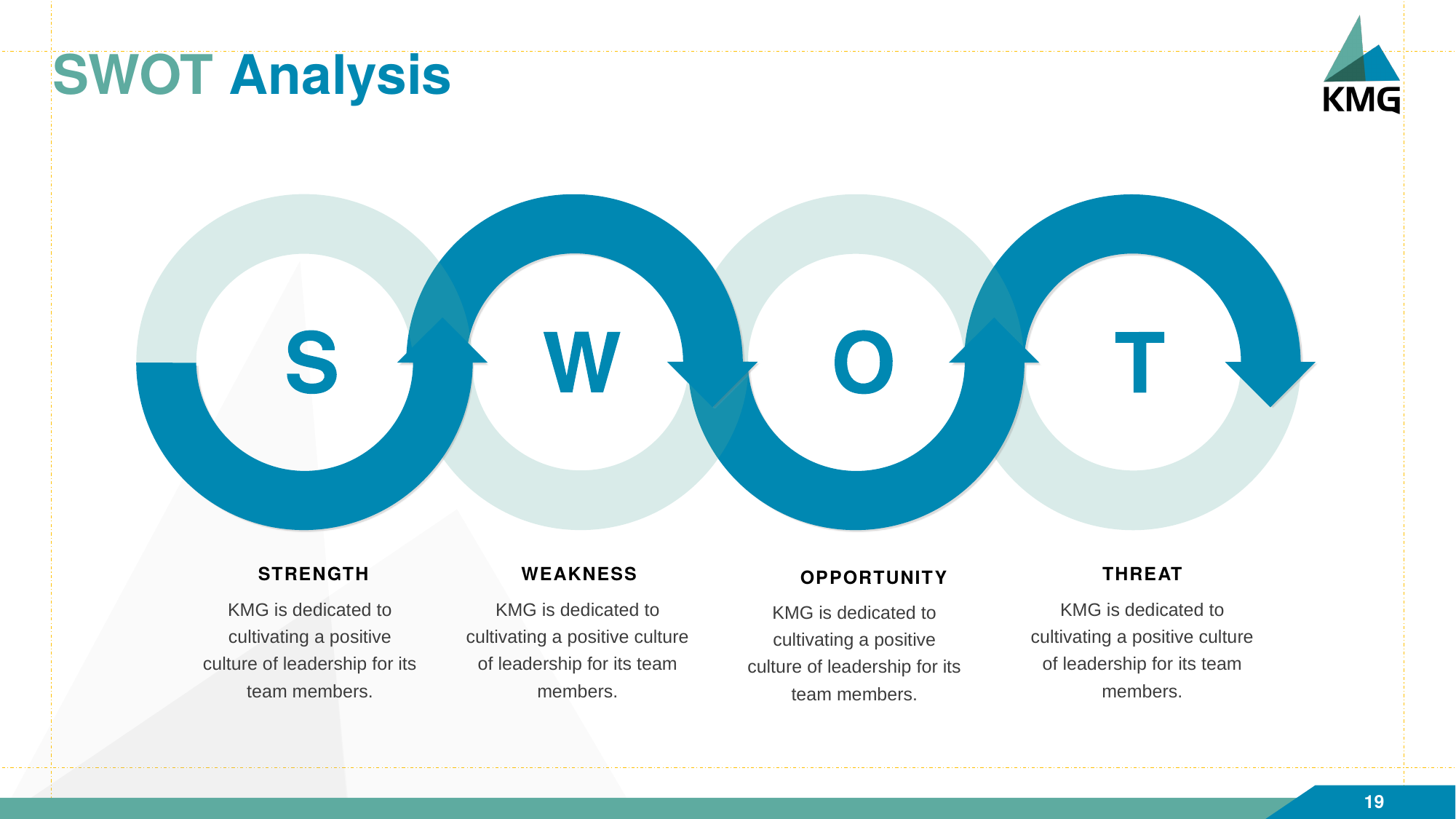

# SWOT Analysis

STRENGTH
WEAKNESS
THREAT
OPPORTUNITY
KMG is dedicated to cultivating a positive culture of leadership for its team members.
KMG is dedicated to cultivating a positive culture of leadership for its team members.
KMG is dedicated to cultivating a positive culture of leadership for its team members.
KMG is dedicated to cultivating a positive culture of leadership for its team members.